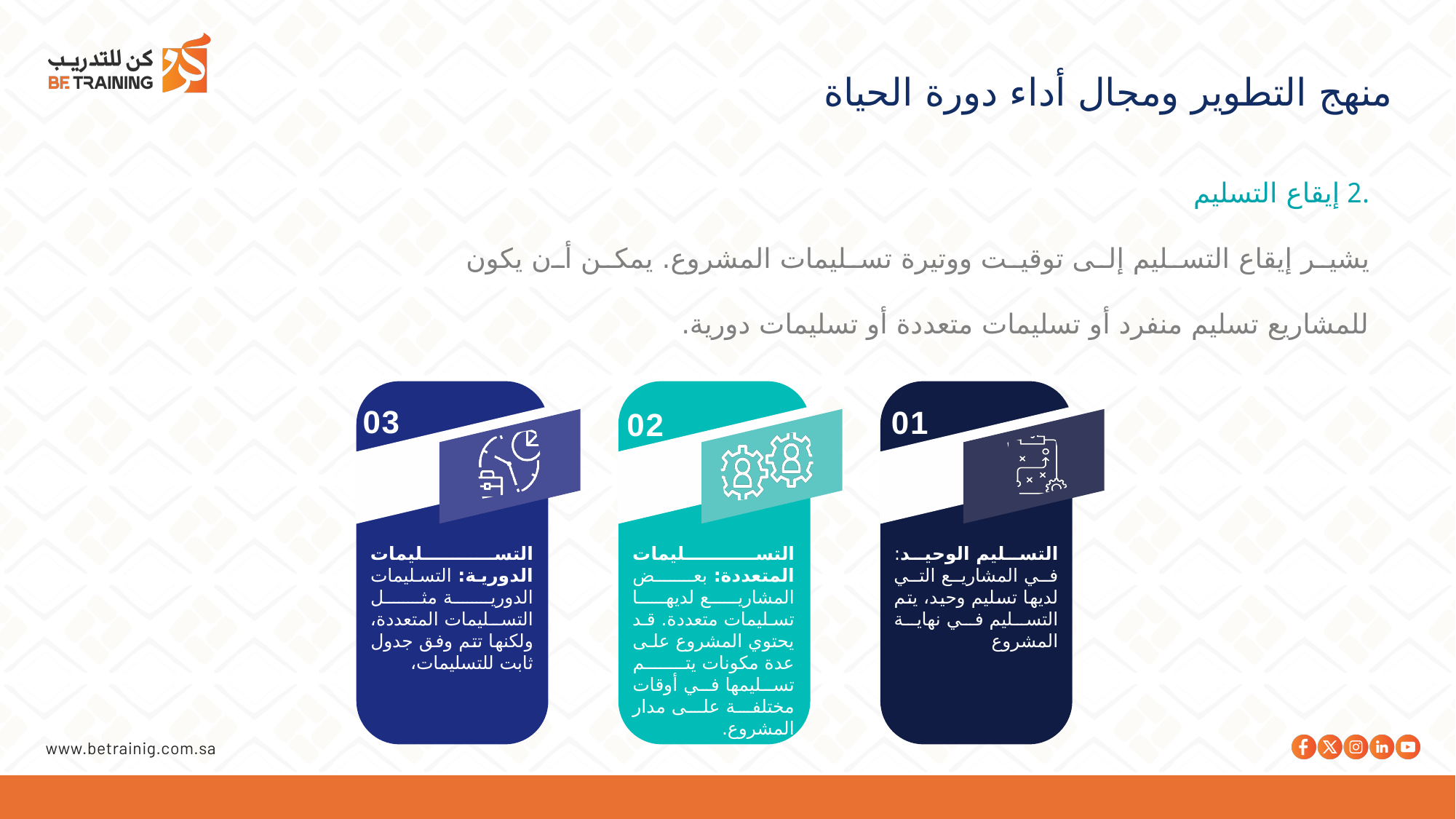

منهج التطوير ومجال أداء دورة الحياة
.2 إيقاع التسليم
يشير إيقاع التسليم إلى توقيت ووتيرة تسليمات المشروع. يمكن أن يكون للمشاريع تسليم منفرد أو تسليمات متعددة أو تسليمات دورية.

03
01

02

التسليمات الدورية: التسليمات الدورية مثل التسليمات المتعددة، ولكنها تتم وفق جدول ثابت للتسليمات،
التسليمات المتعددة: بعض المشاريع لديها تسليمات متعددة. قد يحتوي المشروع على عدة مكونات يتم تسليمها في أوقات مختلفة على مدار المشروع.
التسليم الوحيد: في المشاريع التي لديها تسليم وحيد، يتم التسليم في نهاية المشروع